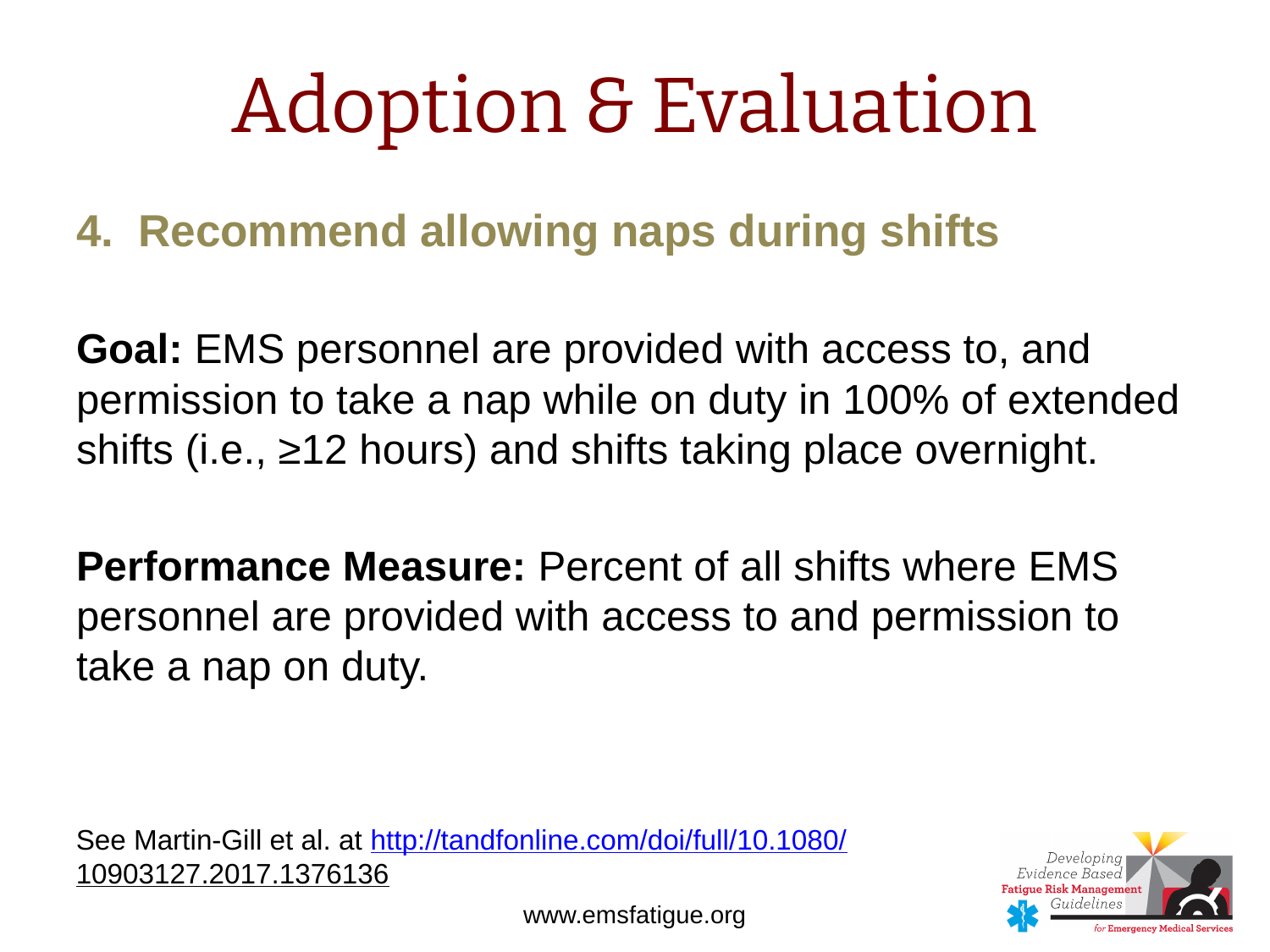

# Adoption & Evaluation
4.  Recommend allowing naps during shifts

Goal: EMS personnel are provided with access to, and permission to take a nap while on duty in 100% of extended shifts (i.e., ≥12 hours) and shifts taking place overnight.

Performance Measure: Percent of all shifts where EMS personnel are provided with access to and permission to take a nap on duty.
See Martin-Gill et al. at http://tandfonline.com/doi/full/10.1080/10903127.2017.1376136